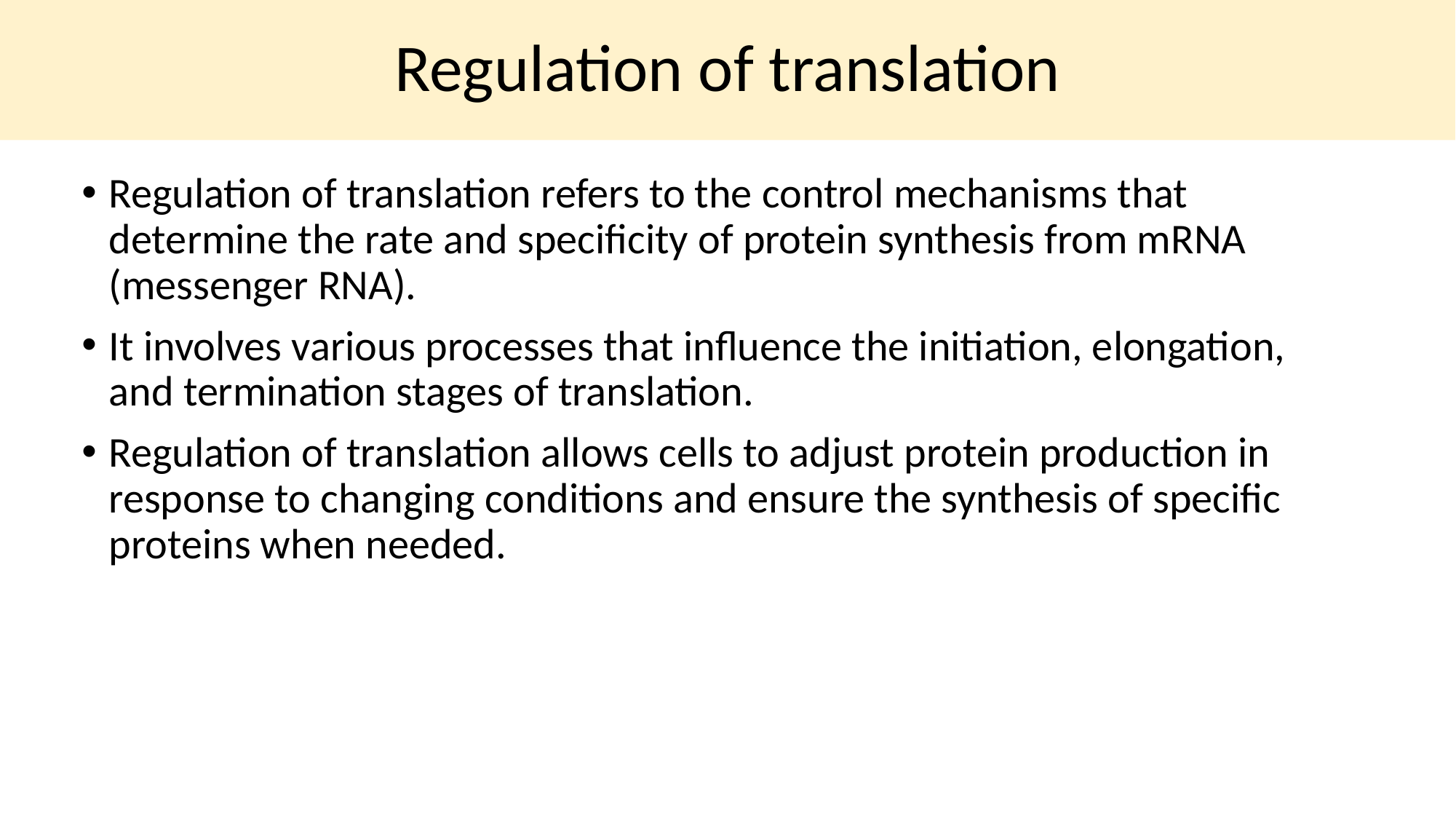

# Regulation of translation
Regulation of translation refers to the control mechanisms that determine the rate and specificity of protein synthesis from mRNA (messenger RNA).
It involves various processes that influence the initiation, elongation, and termination stages of translation.
Regulation of translation allows cells to adjust protein production in response to changing conditions and ensure the synthesis of specific proteins when needed.